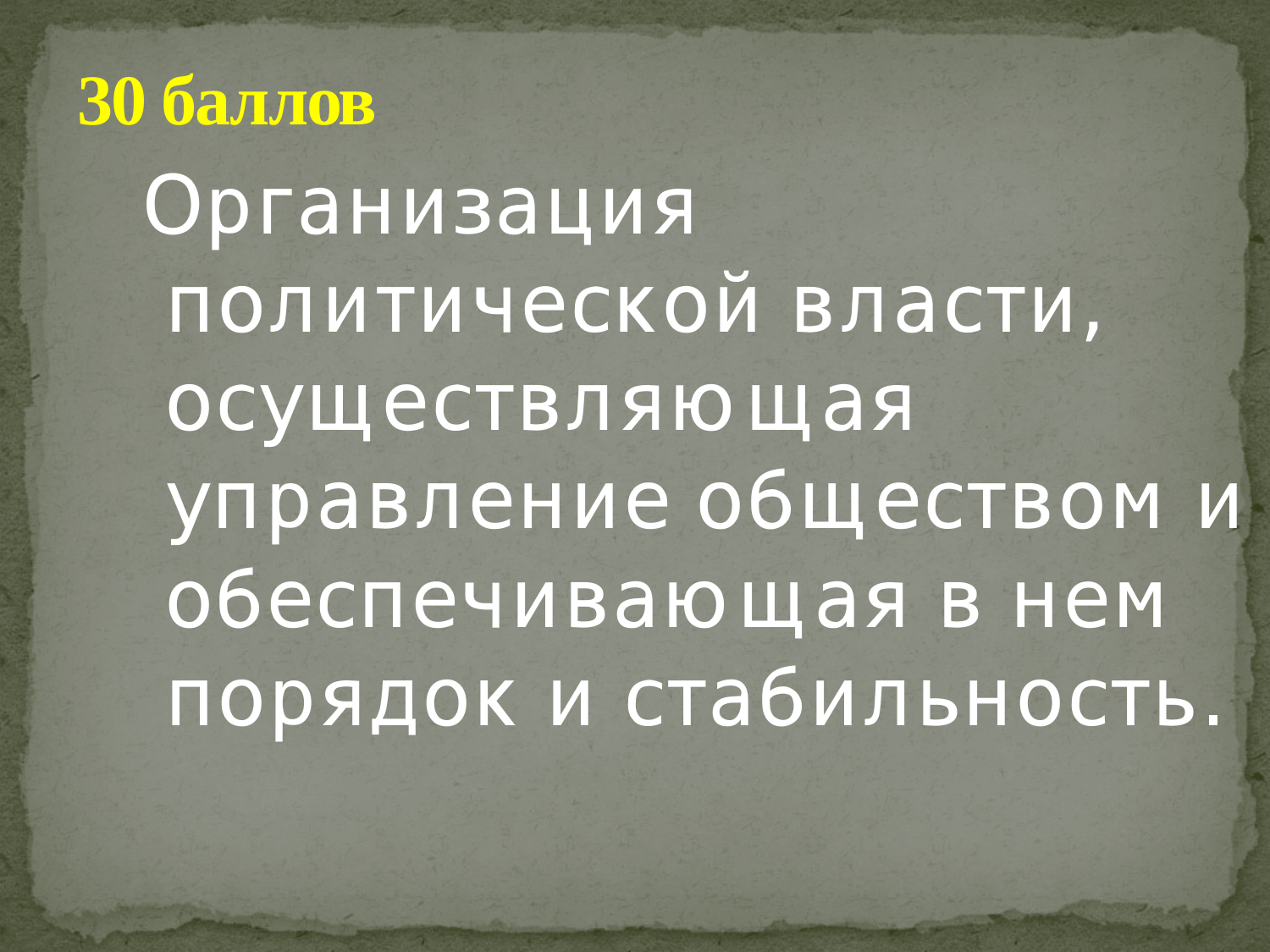

# 30 баллов
 Организация политической власти, осуществляющая управление обществом и обеспечивающая в нем порядок и стабильность.